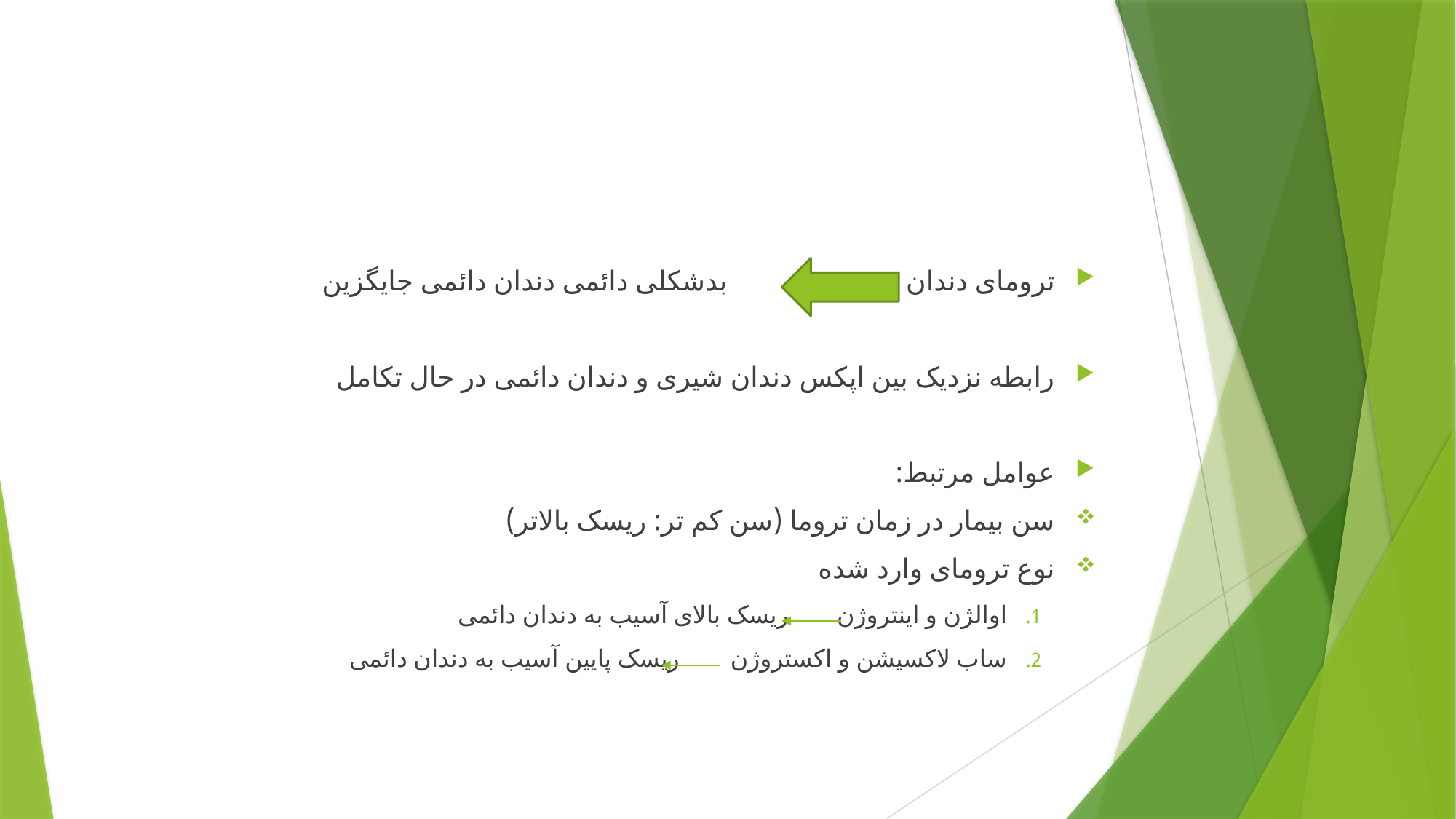

#
ترومای دندان 			بدشکلی دائمی دندان دائمی جایگزین

رابطه نزدیک بین اپکس دندان شیری و دندان دائمی در حال تکامل

عوامل مرتبط:
سن بیمار در زمان تروما (سن کم تر: ریسک بالاتر)
نوع ترومای وارد شده
اوالژن و اینتروژن		ریسک بالای آسیب به دندان دائمی
ساب لاکسیشن و اکستروژن		ریسک پایین آسیب به دندان دائمی